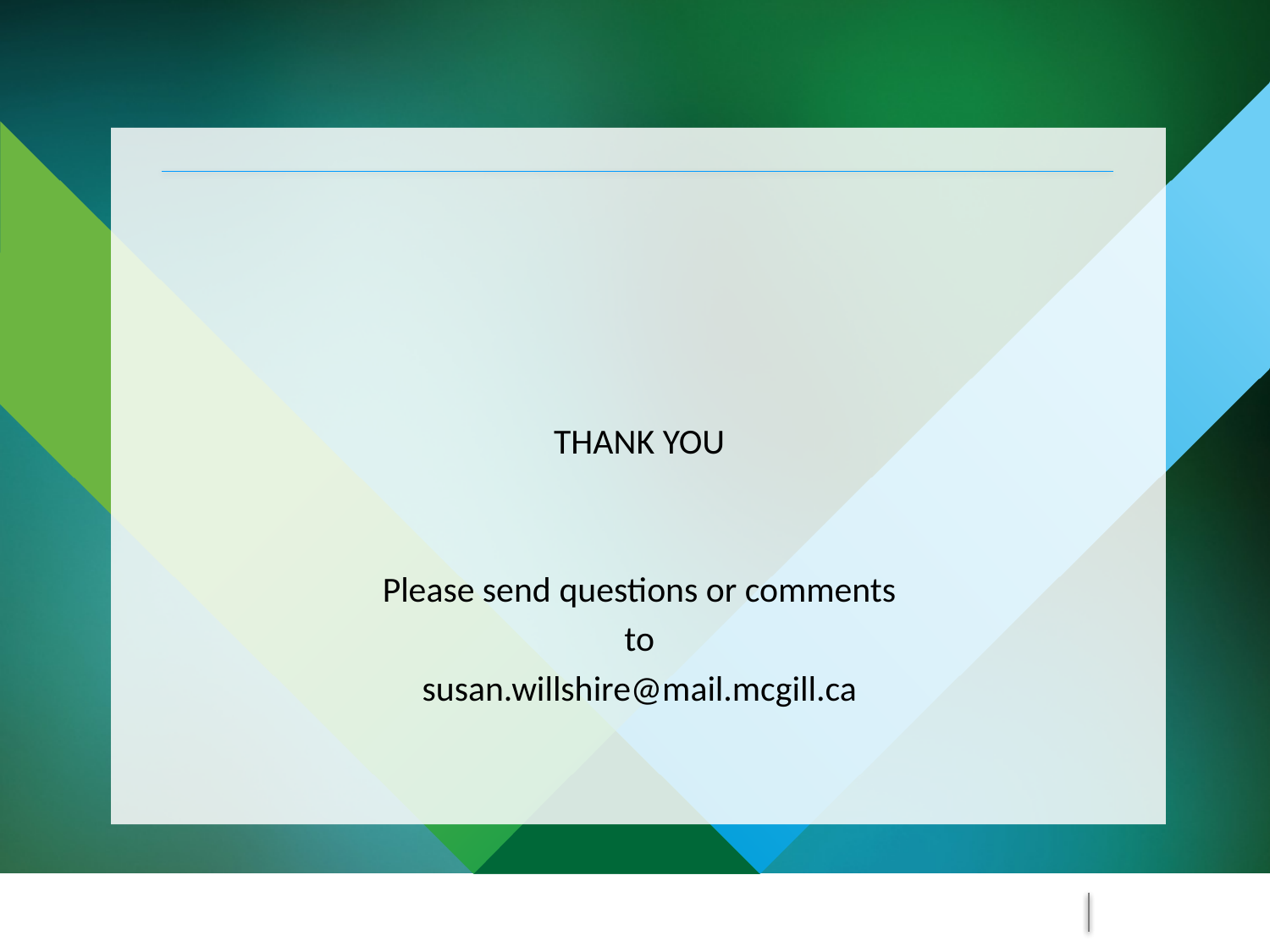

THANK YOU

Please send questions or comments
to
susan.willshire@mail.mcgill.ca
12